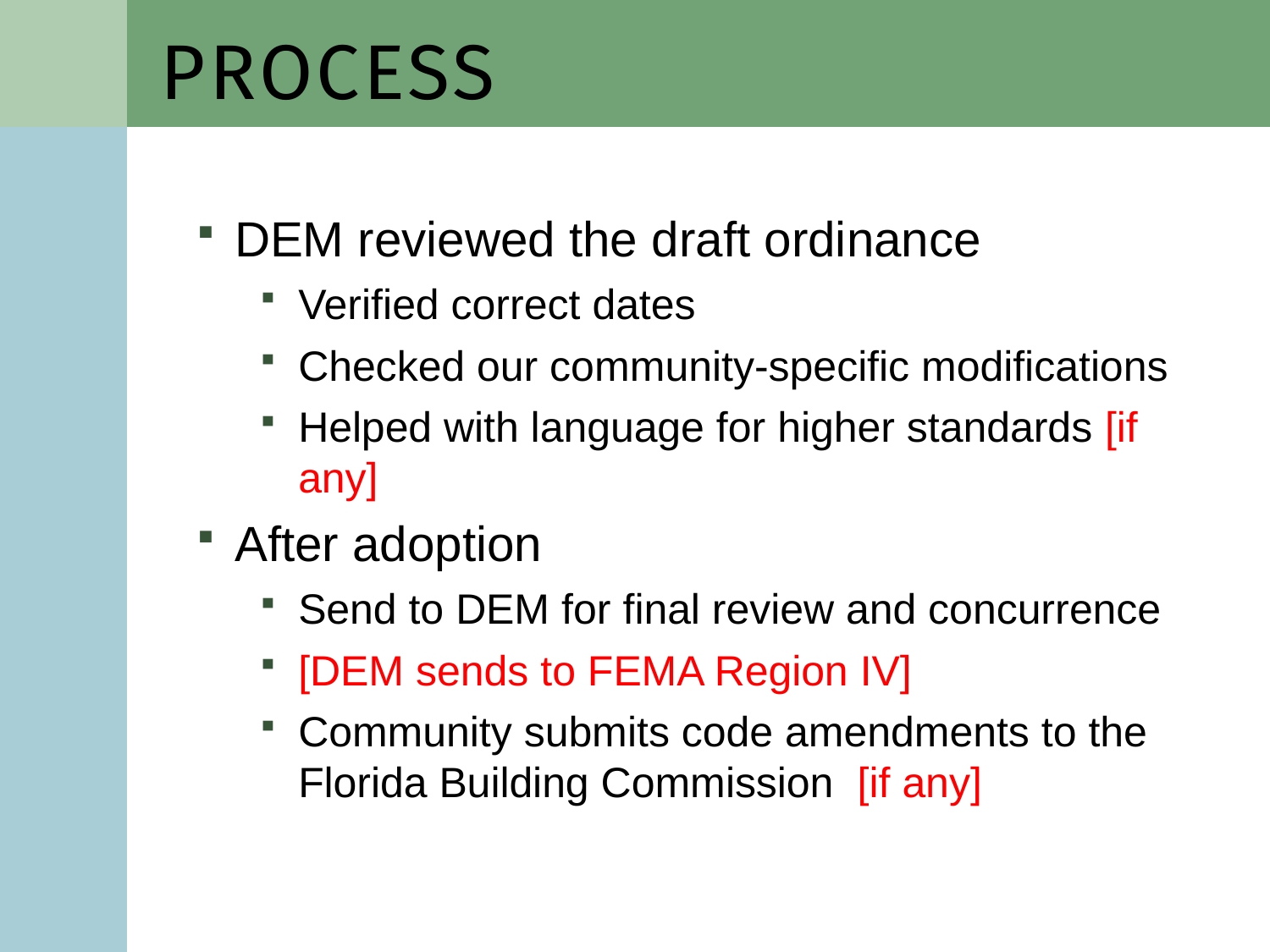

# Process
DEM reviewed the draft ordinance
Verified correct dates
Checked our community-specific modifications
Helped with language for higher standards [if any]
After adoption
Send to DEM for final review and concurrence
[DEM sends to FEMA Region IV]
Community submits code amendments to the Florida Building Commission  [if any]